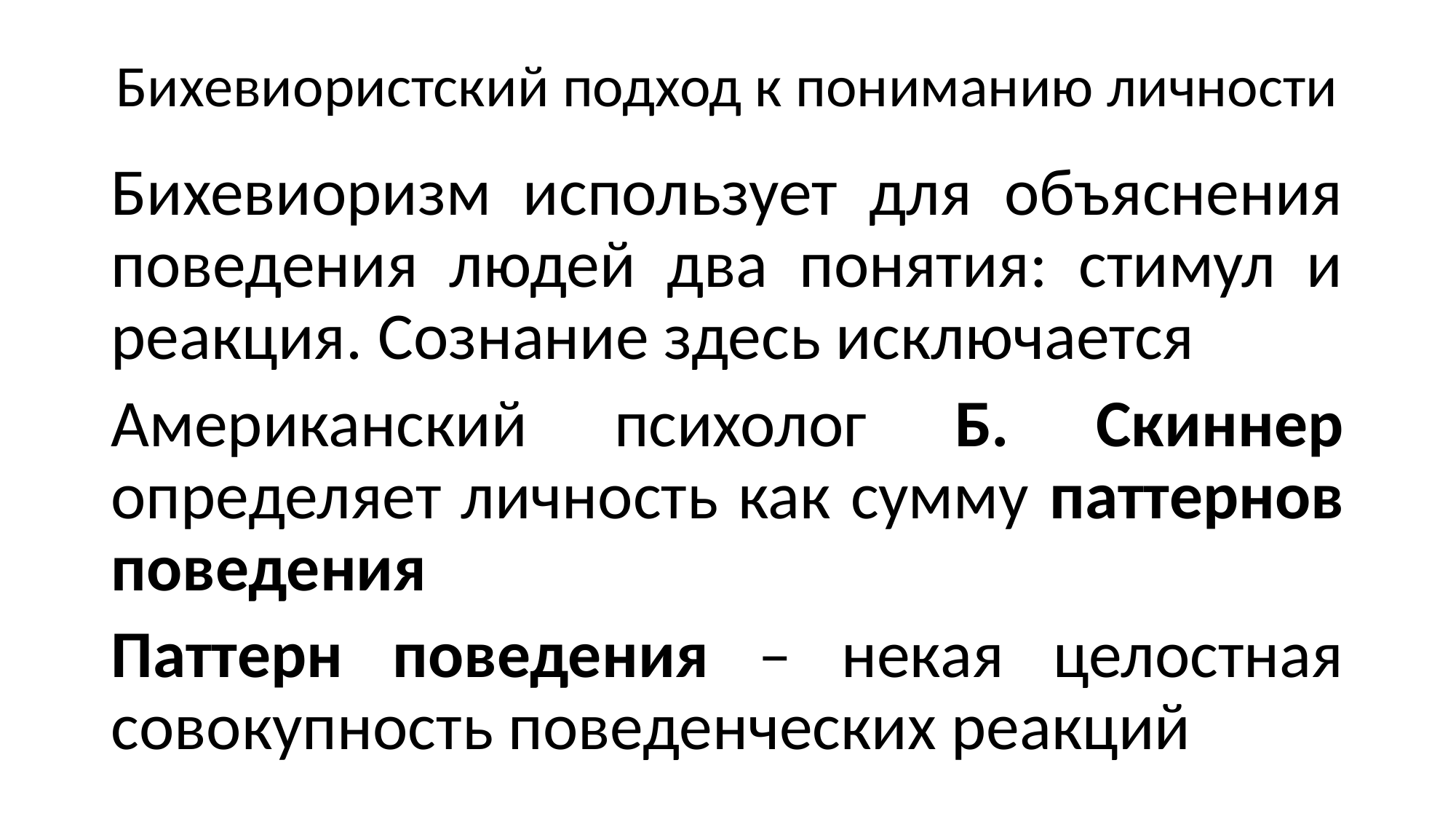

# Бихевиористский подход к пониманию личности
Бихевиоризм использует для объяснения поведения людей два понятия: стимул и реакция. Сознание здесь исключается
Американский психолог Б. Скиннер определяет личность как сумму паттернов поведения
Паттерн поведения – некая целостная совокупность поведенческих реакций